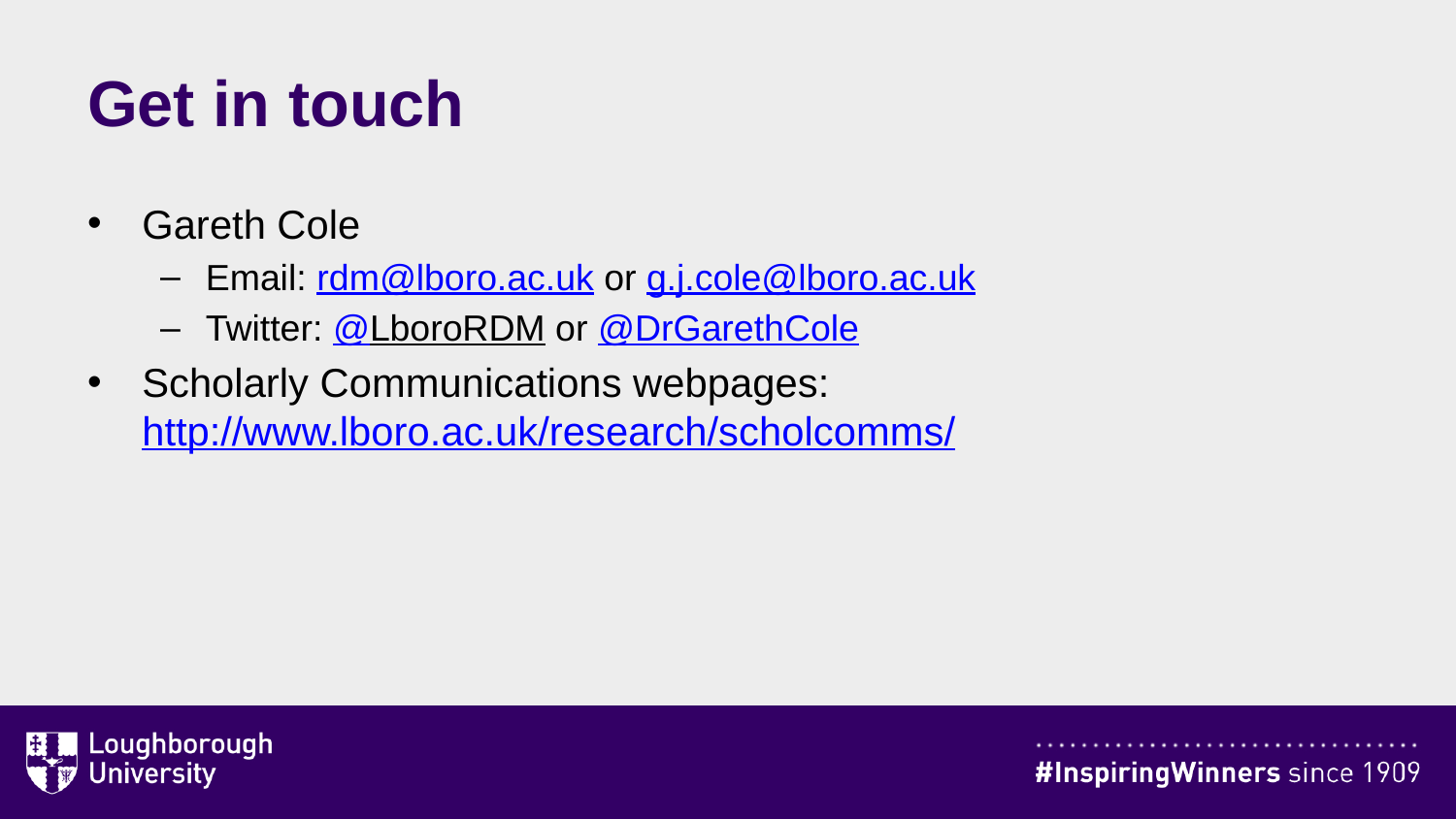

# Get in touch
Gareth Cole
Email: rdm@lboro.ac.uk or g.j.cole@lboro.ac.uk
Twitter: @LboroRDM or @DrGarethCole
Scholarly Communications webpages: http://www.lboro.ac.uk/research/scholcomms/